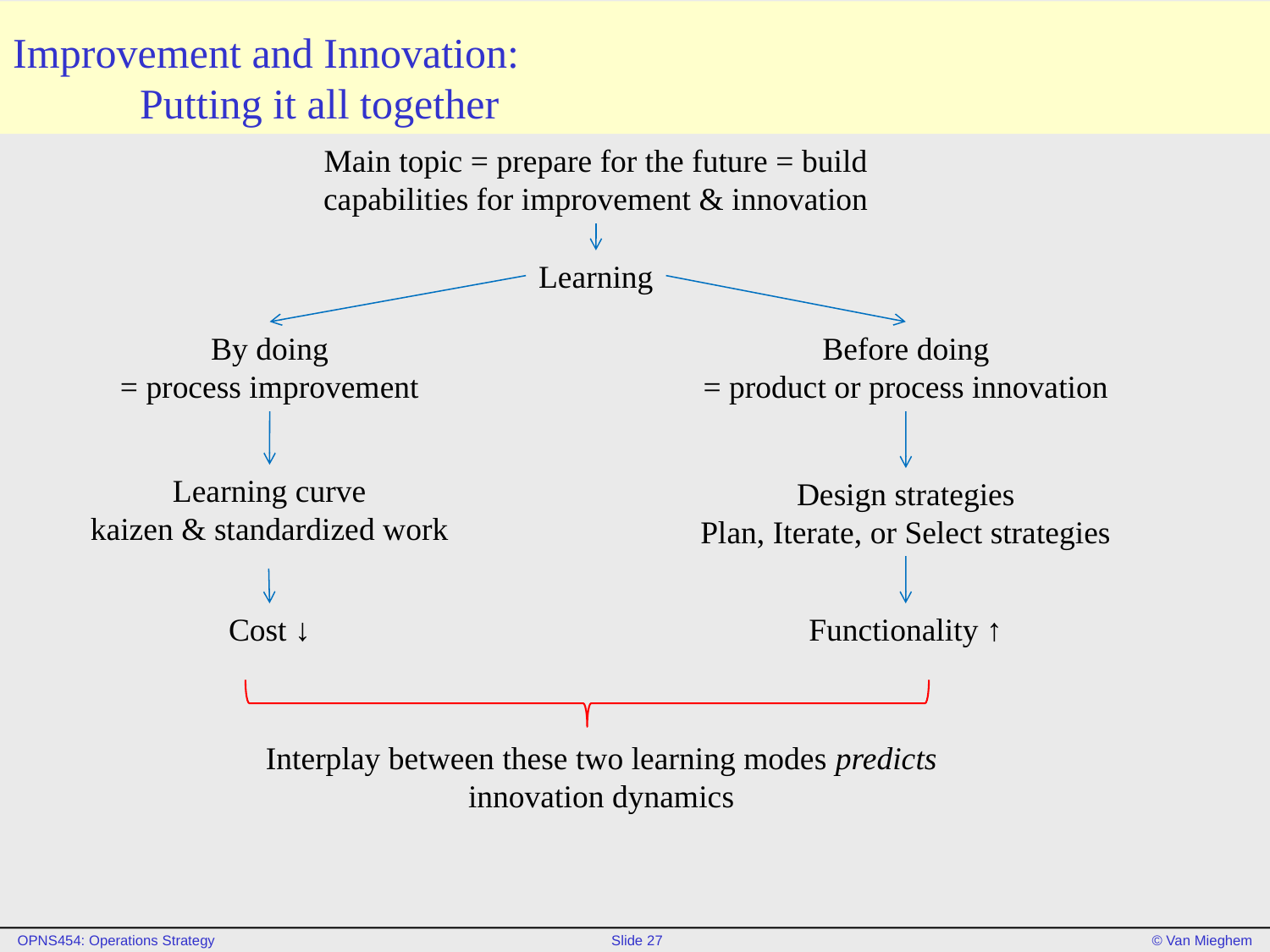

# Improvement and Innovation: Putting it all together
Main topic = prepare for the future = build
capabilities for improvement & innovation
Learning
By doing
= process improvement
Before doing
= product or process innovation

Learning curve
kaizen & standardized work

Design strategies
Plan, Iterate, or Select strategies
Cost ↓

Functionality ↑

Interplay between these two learning modes predicts
innovation dynamics